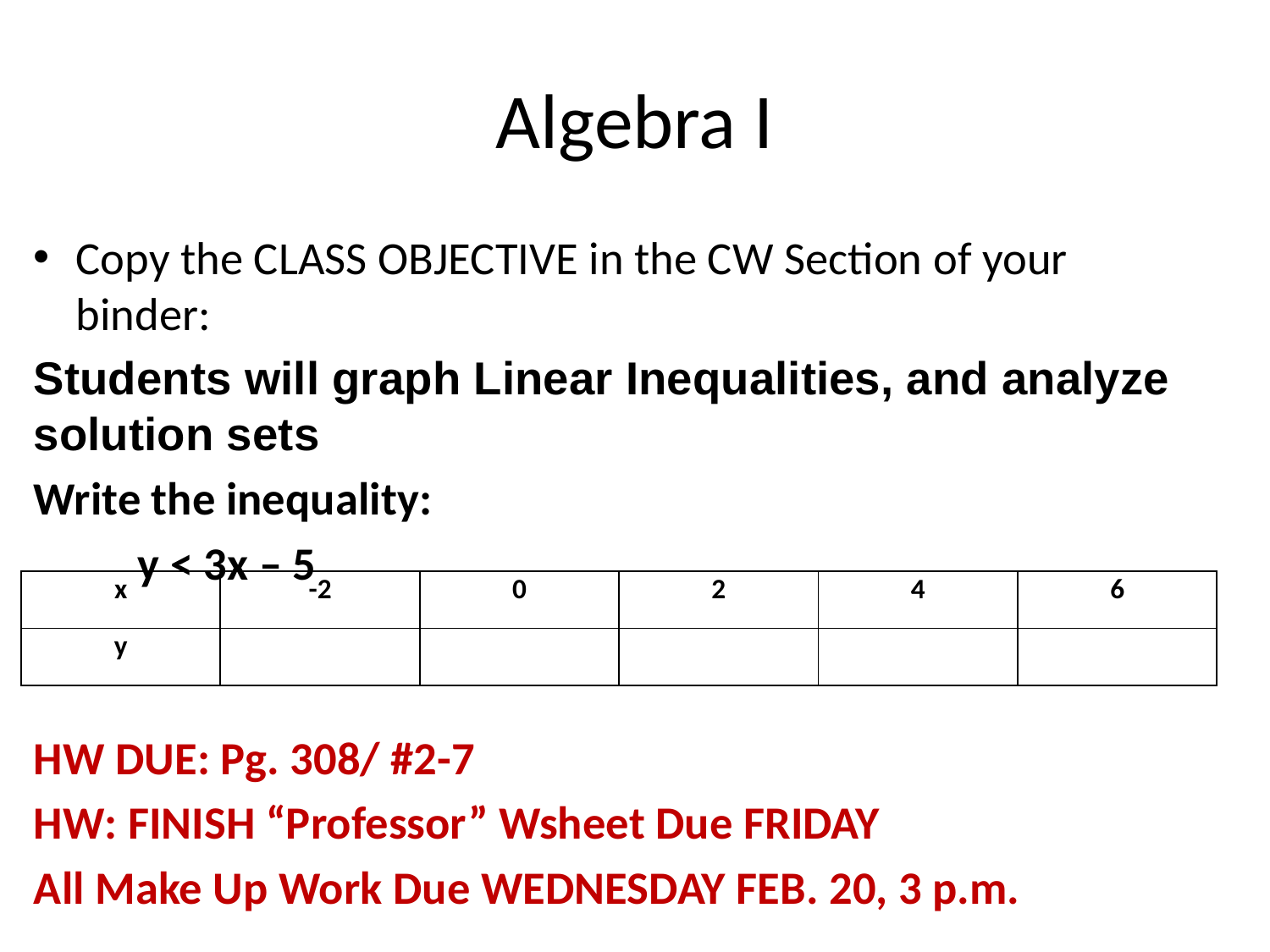

# Algebra I
Copy the CLASS OBJECTIVE in the CW Section of your binder:
Students will graph Linear Inequalities, and analyze solution sets
Write the inequality:
			y < 3x – 5

HW DUE: Pg. 308/ #2-7
HW: FINISH “Professor” Wsheet Due FRIDAY
All Make Up Work Due WEDNESDAY FEB. 20, 3 p.m.

| x | -2 | 0 | 2 | 4 | 6 |
| --- | --- | --- | --- | --- | --- |
| y |  |  |  |  |  |